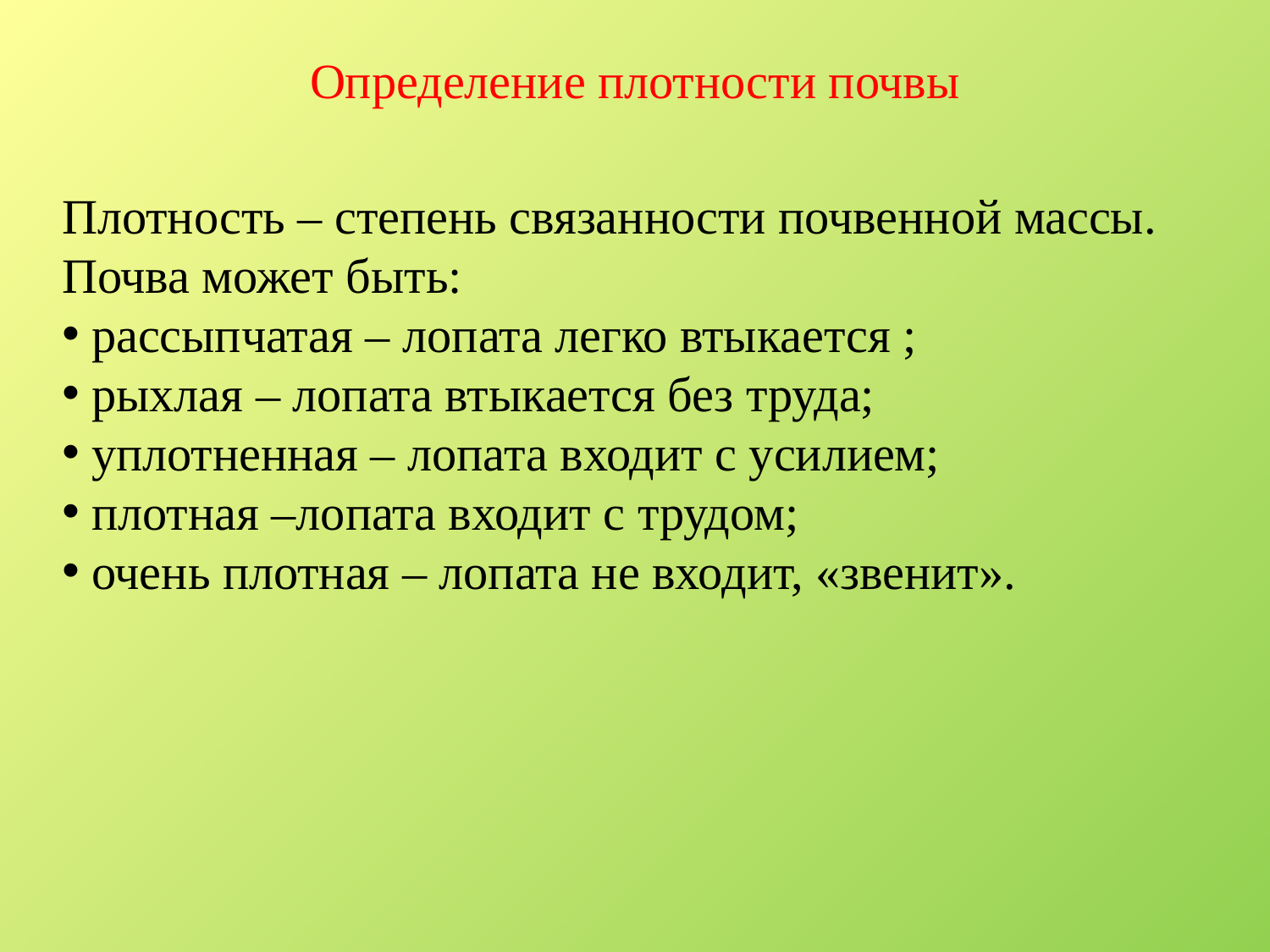

# Определение плотности почвы
Плотность – степень связанности почвенной массы.
Почва может быть:
 рассыпчатая – лопата легко втыкается ;
 рыхлая – лопата втыкается без труда;
 уплотненная – лопата входит с усилием;
 плотная –лопата входит с трудом;
 очень плотная – лопата не входит, «звенит».